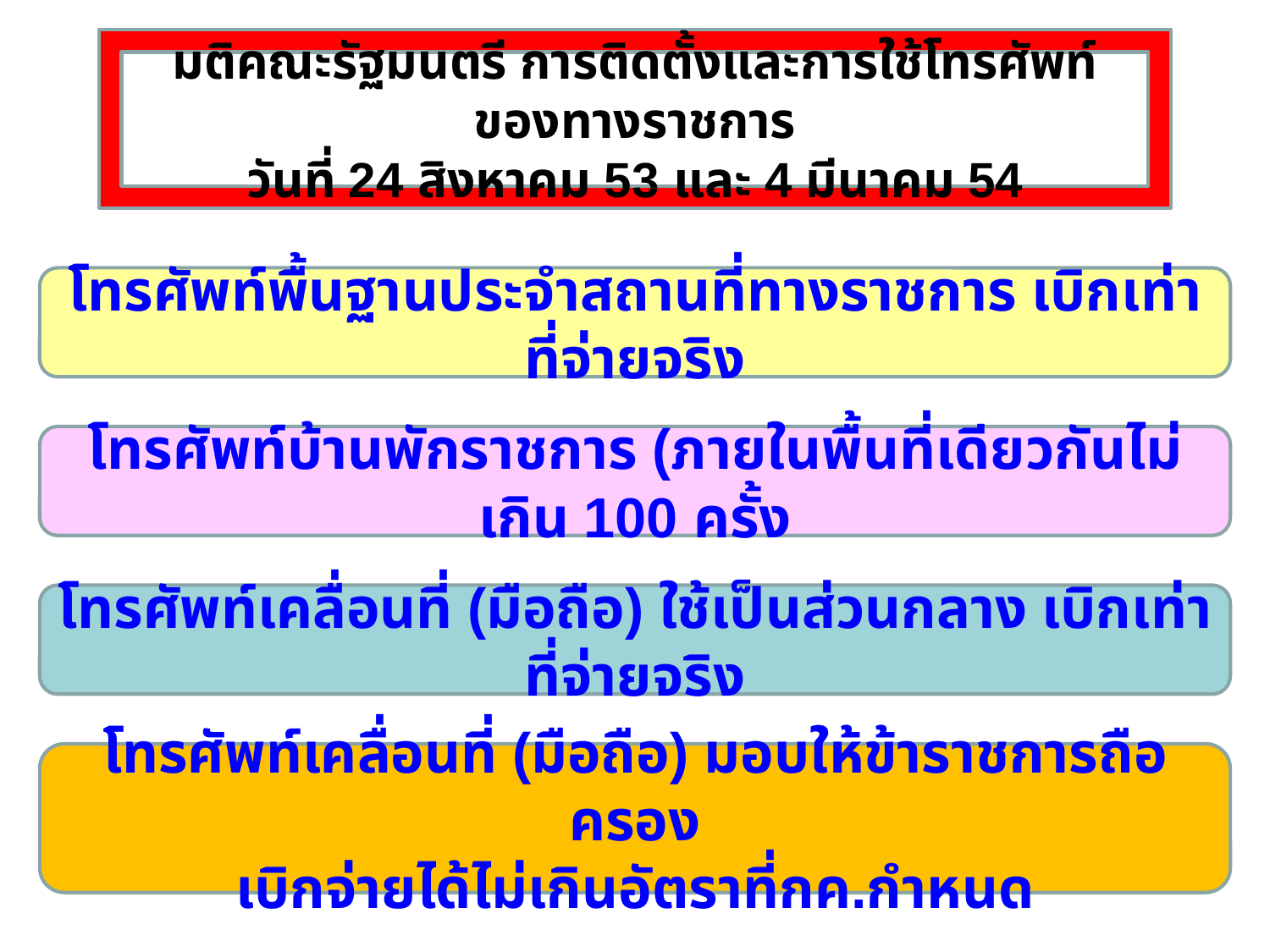

มติคณะรัฐมนตรี การติดตั้งและการใช้โทรศัพท์ของทางราชการ
วันที่ 24 สิงหาคม 53 และ 4 มีนาคม 54
โทรศัพท์พื้นฐานประจำสถานที่ทางราชการ เบิกเท่าที่จ่ายจริง

โทรศัพท์บ้านพักราชการ (ภายในพื้นที่เดียวกันไม่เกิน 100 ครั้ง
โทรศัพท์เคลื่อนที่ (มือถือ) ใช้เป็นส่วนกลาง เบิกเท่าที่จ่ายจริง
โทรศัพท์เคลื่อนที่ (มือถือ) มอบให้ข้าราชการถือครอง
เบิกจ่ายได้ไม่เกินอัตราที่กค.กำหนด
121